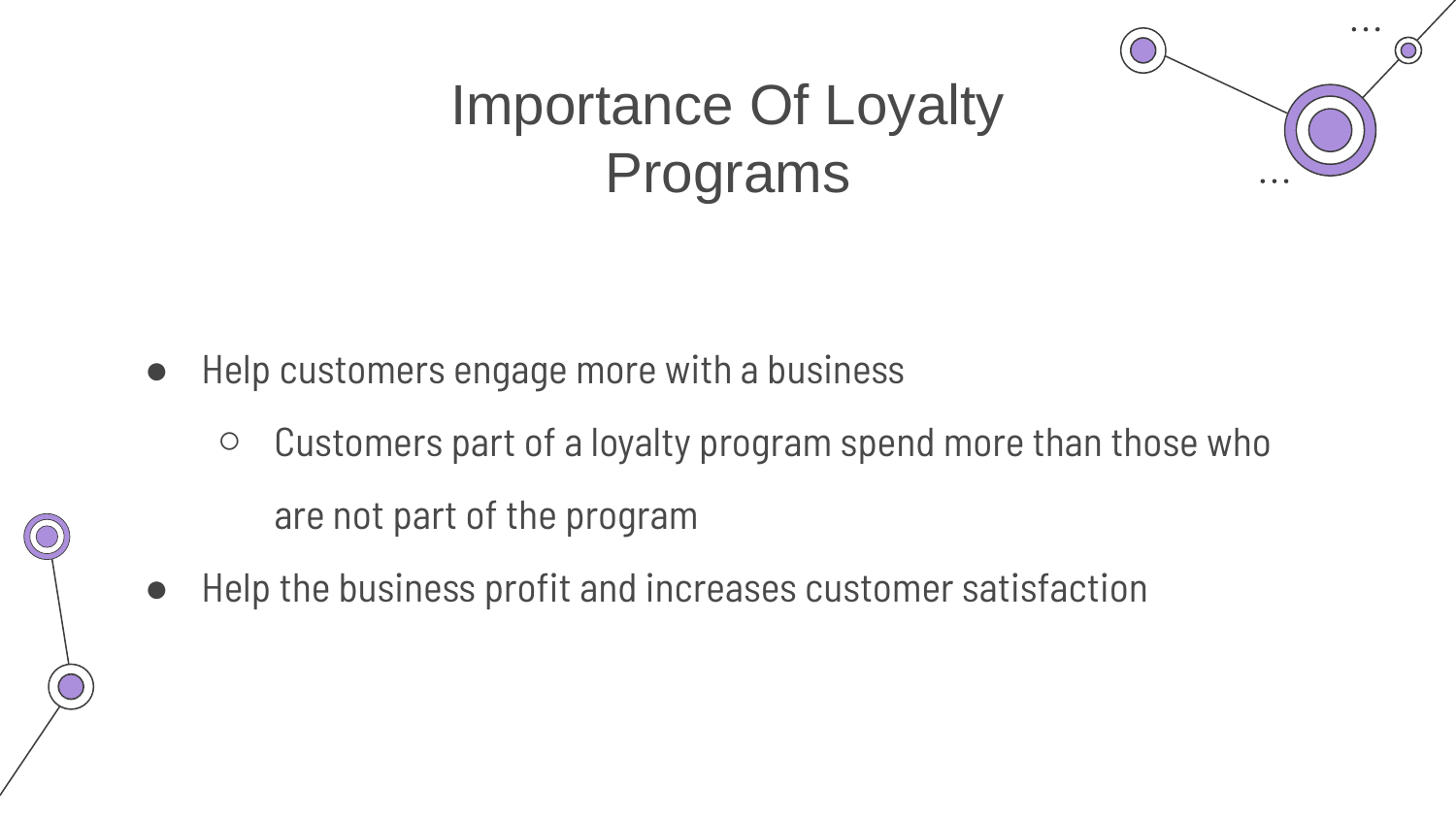

# Importance Of Loyalty Programs
Help customers engage more with a business
Customers part of a loyalty program spend more than those who are not part of the program
Help the business profit and increases customer satisfaction